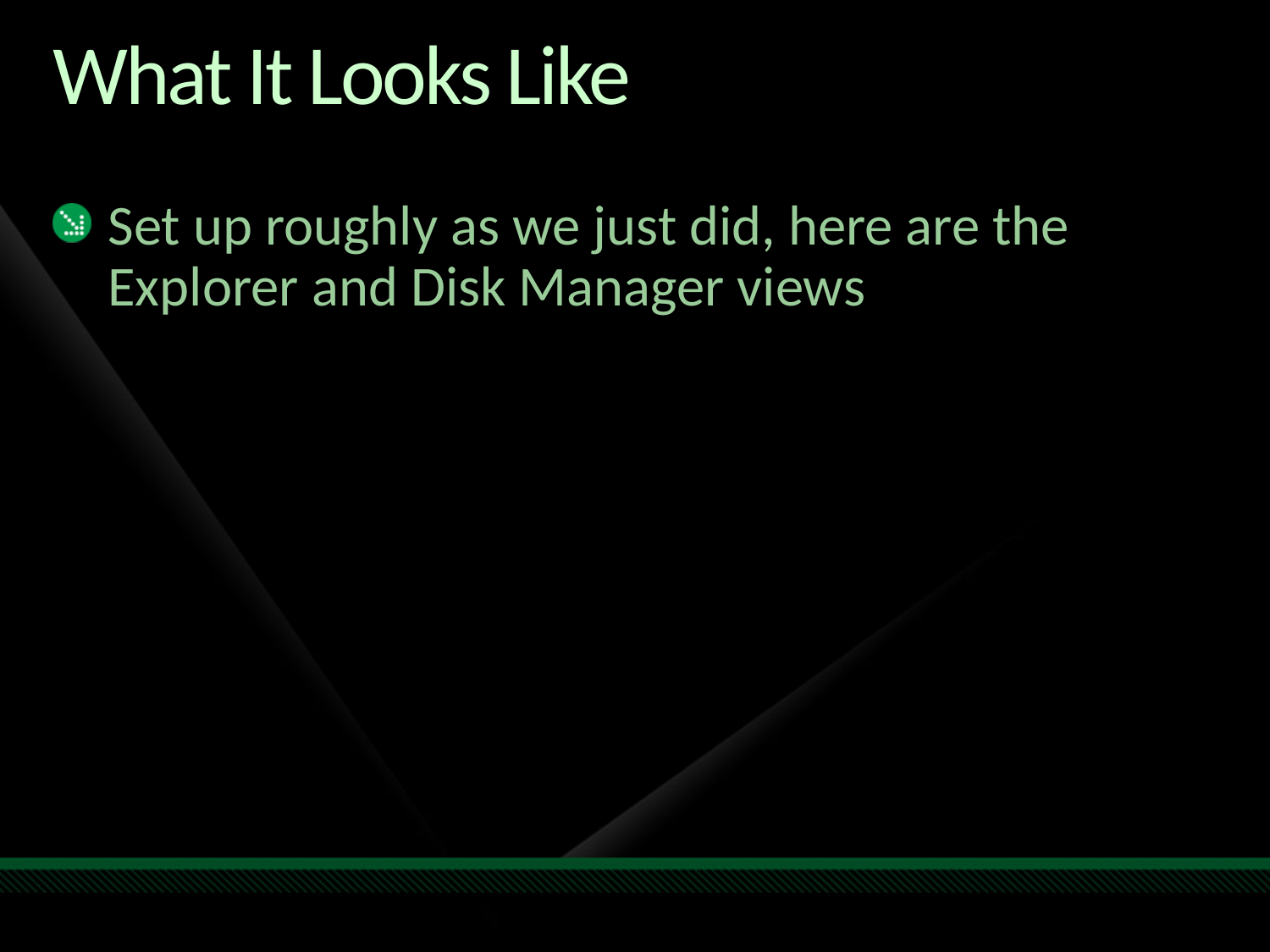

# What It Looks Like
Set up roughly as we just did, here are the Explorer and Disk Manager views